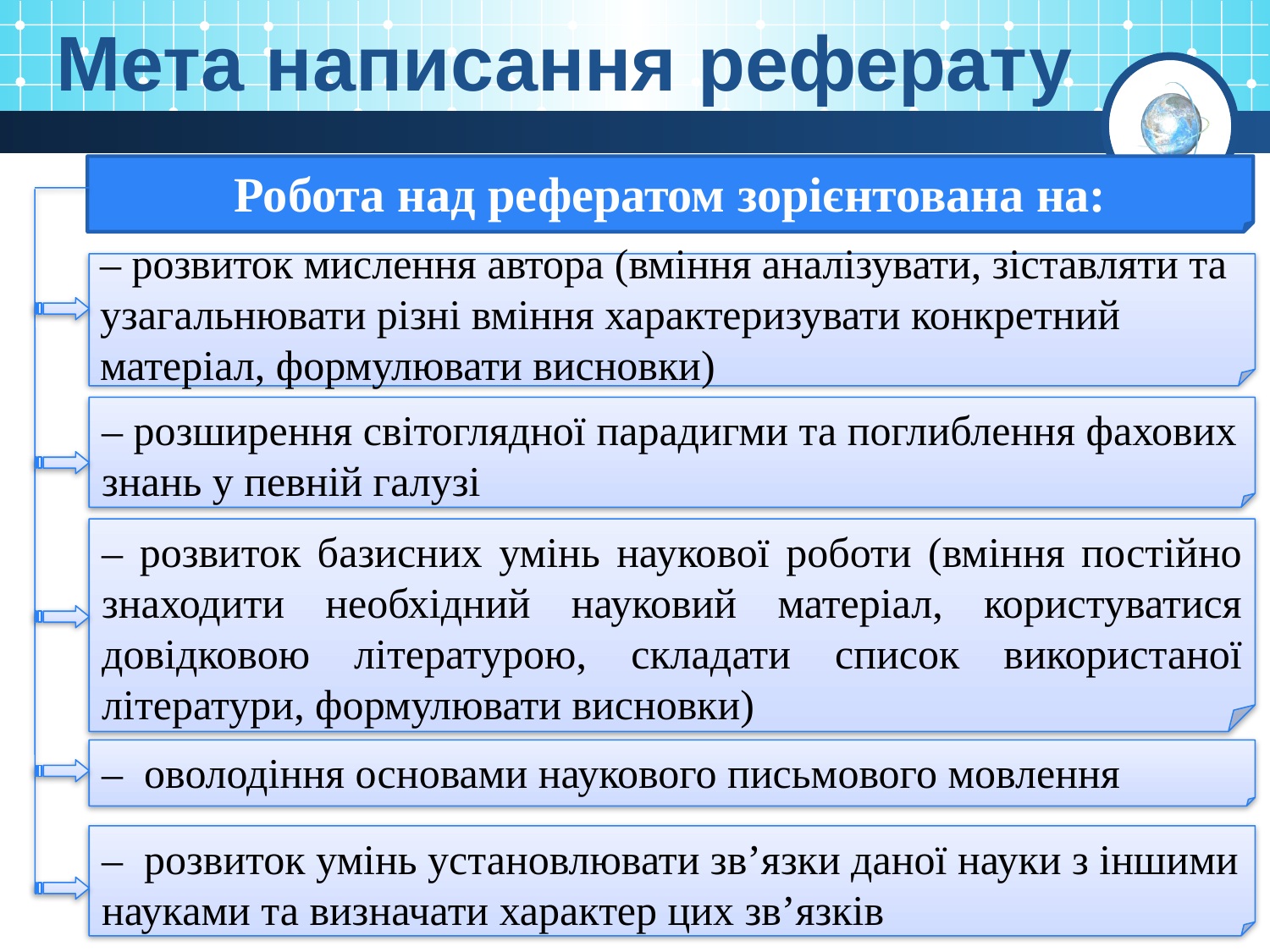

Мета написання реферату
Робота над рефератом зорієнтована на:

– розширення світоглядної парадигми та поглиблення фахових знань у певній галузі

– розвиток базисних умінь наукової роботи (вміння постійно знаходити необхідний науковий матеріал, користуватися довідковою літературою, складати список використаної літератури, формулювати висновки)

–  оволодіння основами наукового письмового мовлення

–  розвиток умінь установлювати зв’язки даної науки з іншими науками та визначати характер цих зв’язків

– розвиток мислення автора (вміння аналізувати, зіставляти та узагальнювати різні вміння характеризувати конкретний матеріал, формулювати висновки)